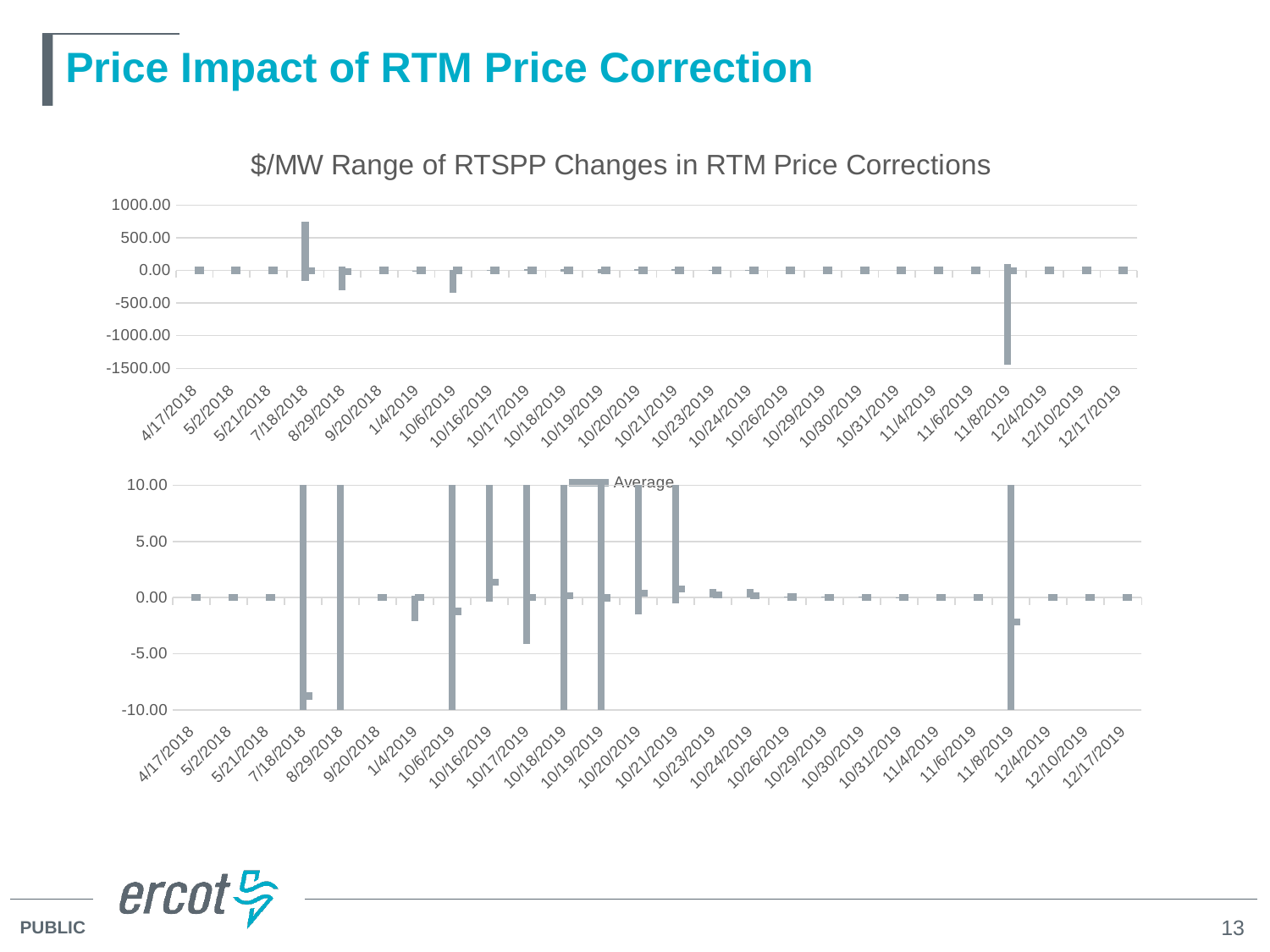

# Price Impact of RTM Price Correction

[unsupported chart]

[unsupported chart]